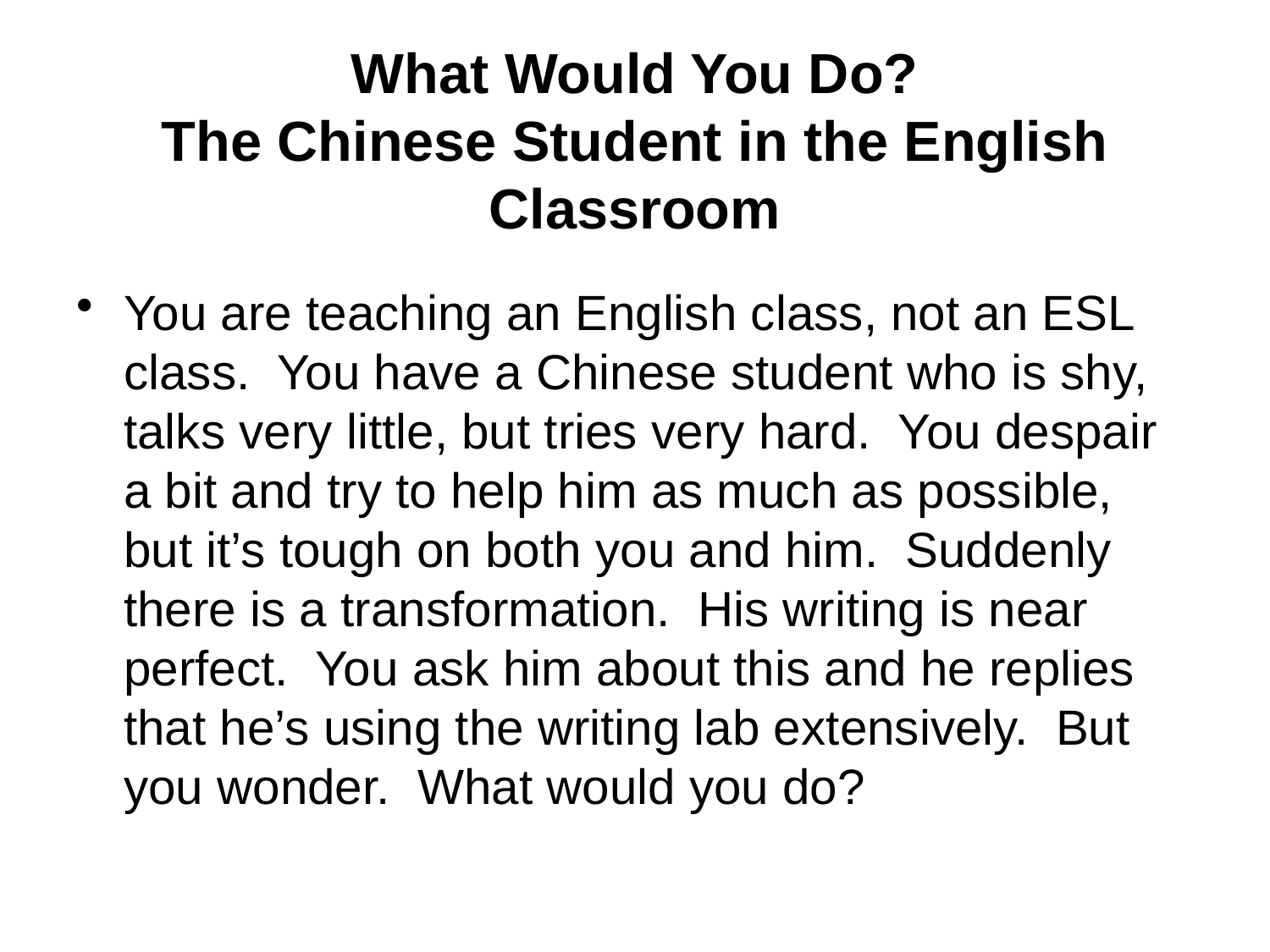

# What Would You Do? The Chinese Student in the English Classroom
You are teaching an English class, not an ESL class.  You have a Chinese student who is shy, talks very little, but tries very hard.  You despair a bit and try to help him as much as possible, but it’s tough on both you and him.  Suddenly there is a transformation.  His writing is near perfect.  You ask him about this and he replies that he’s using the writing lab extensively.  But you wonder.  What would you do?